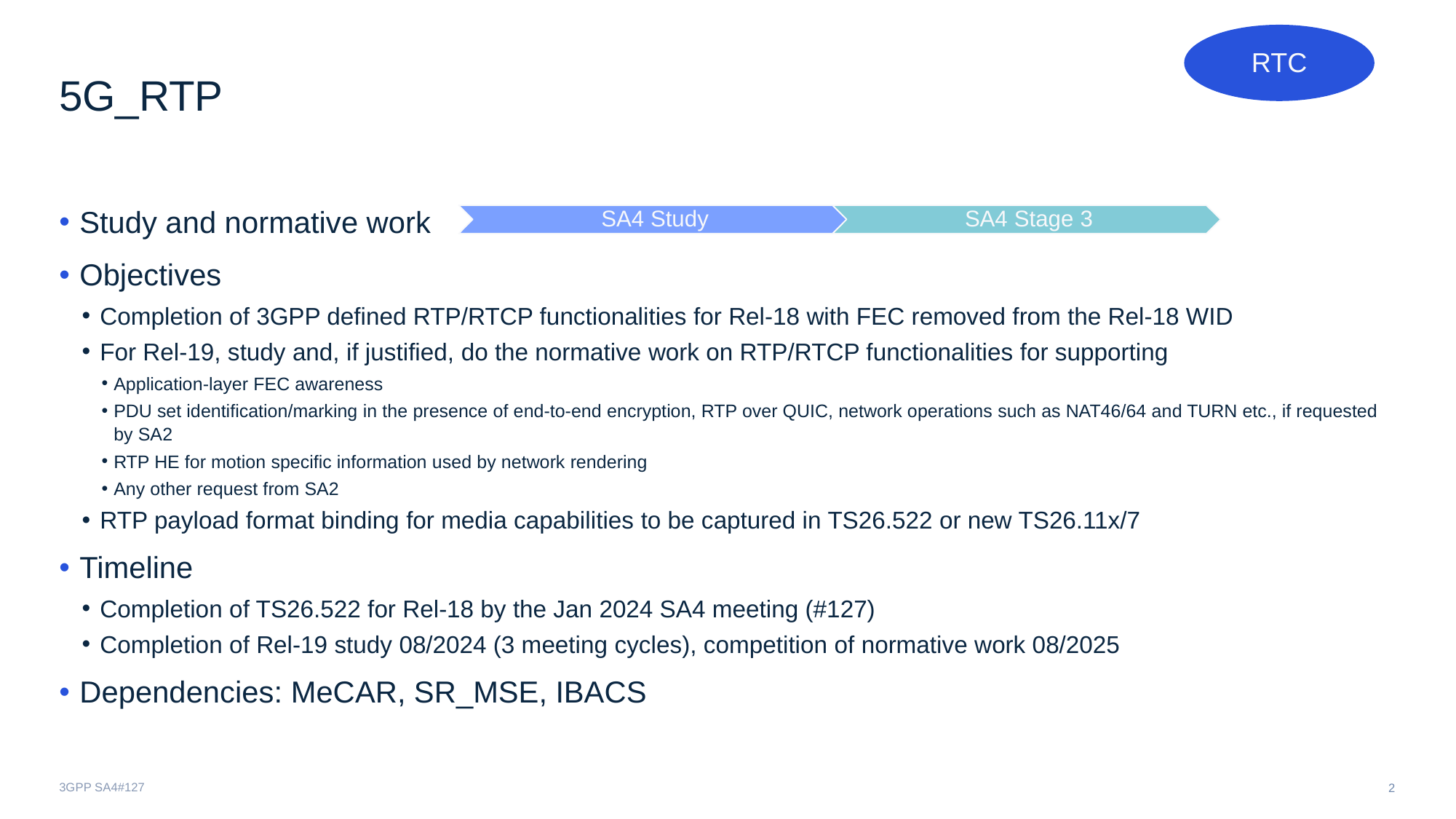

RTC
# 5G_RTP

SA4 Stage 3
Study and normative work
Objectives
Completion of 3GPP defined RTP/RTCP functionalities for Rel-18 with FEC removed from the Rel-18 WID
For Rel-19, study and, if justified, do the normative work on RTP/RTCP functionalities for supporting
Application-layer FEC awareness
PDU set identification/marking in the presence of end-to-end encryption, RTP over QUIC, network operations such as NAT46/64 and TURN etc., if requested by SA2
RTP HE for motion specific information used by network rendering
Any other request from SA2
RTP payload format binding for media capabilities to be captured in TS26.522 or new TS26.11x/7
Timeline
Completion of TS26.522 for Rel-18 by the Jan 2024 SA4 meeting (#127)
Completion of Rel-19 study 08/2024 (3 meeting cycles), competition of normative work 08/2025
Dependencies: MeCAR, SR_MSE, IBACS

SA4 Study
3GPP SA4#127